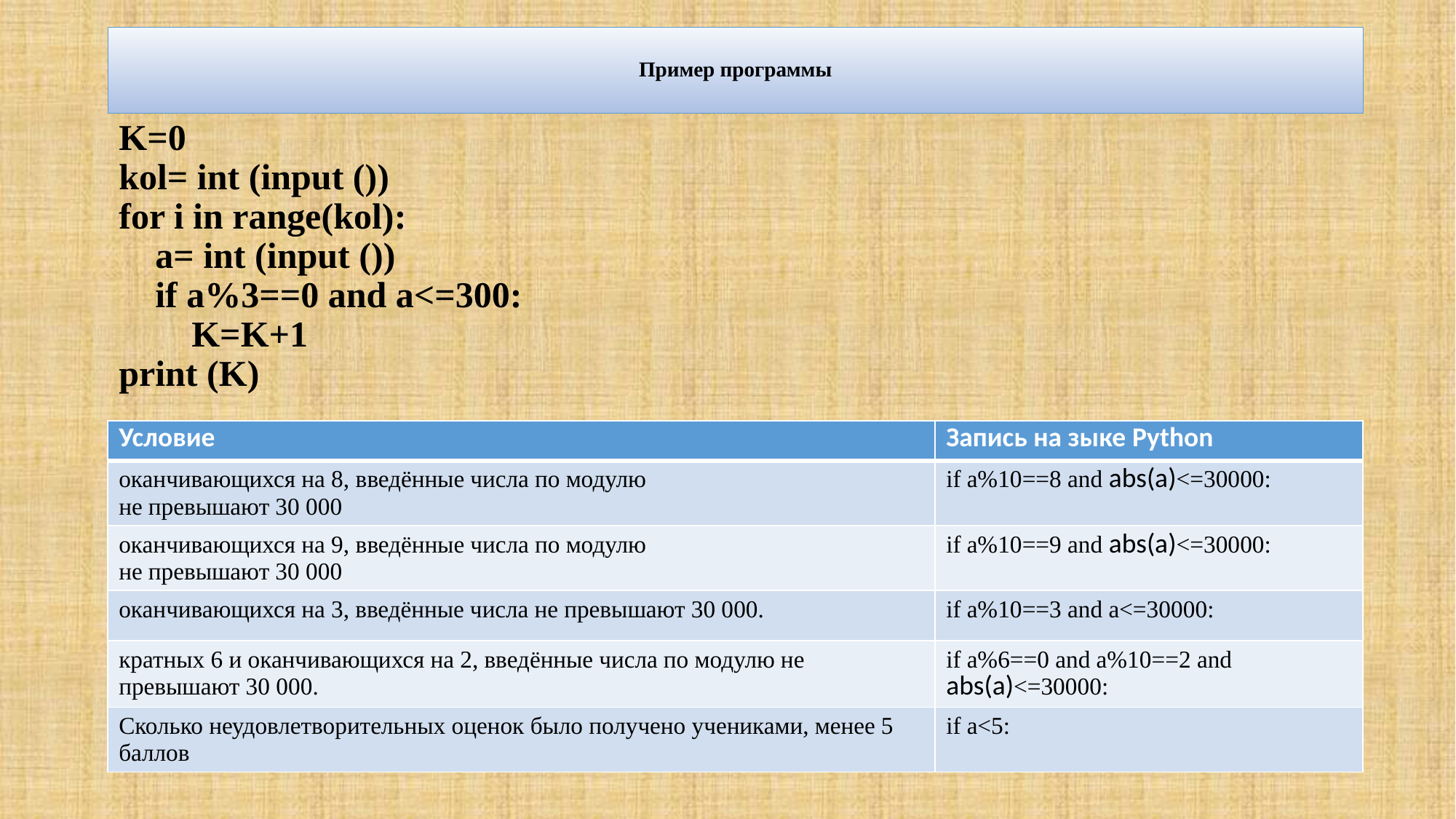

# Пример программы
K=0
kol= int (input ())
for i in range(kol):
    a= int (input ())
    if a%3==0 and a<=300:
        K=K+1
print (K)

| Условие | Запись на зыке Python |
| --- | --- |
| оканчивающихся на 8, введённые числа по модулю не превышают 30 000 | if a%10==8 and abs(a)<=30000: |
| оканчивающихся на 9, введённые числа по модулю не превышают 30 000 | if a%10==9 and abs(a)<=30000: |
| оканчивающихся на 3, введённые числа не превышают 30 000. | if a%10==3 and a<=30000: |
| кратных 6 и оканчивающихся на 2, введённые числа по модулю не превышают 30 000. | if a%6==0 and a%10==2 and abs(a)<=30000: |
| Сколько неудовлетворительных оценок было получено учениками, менее 5 баллов | if a<5: |